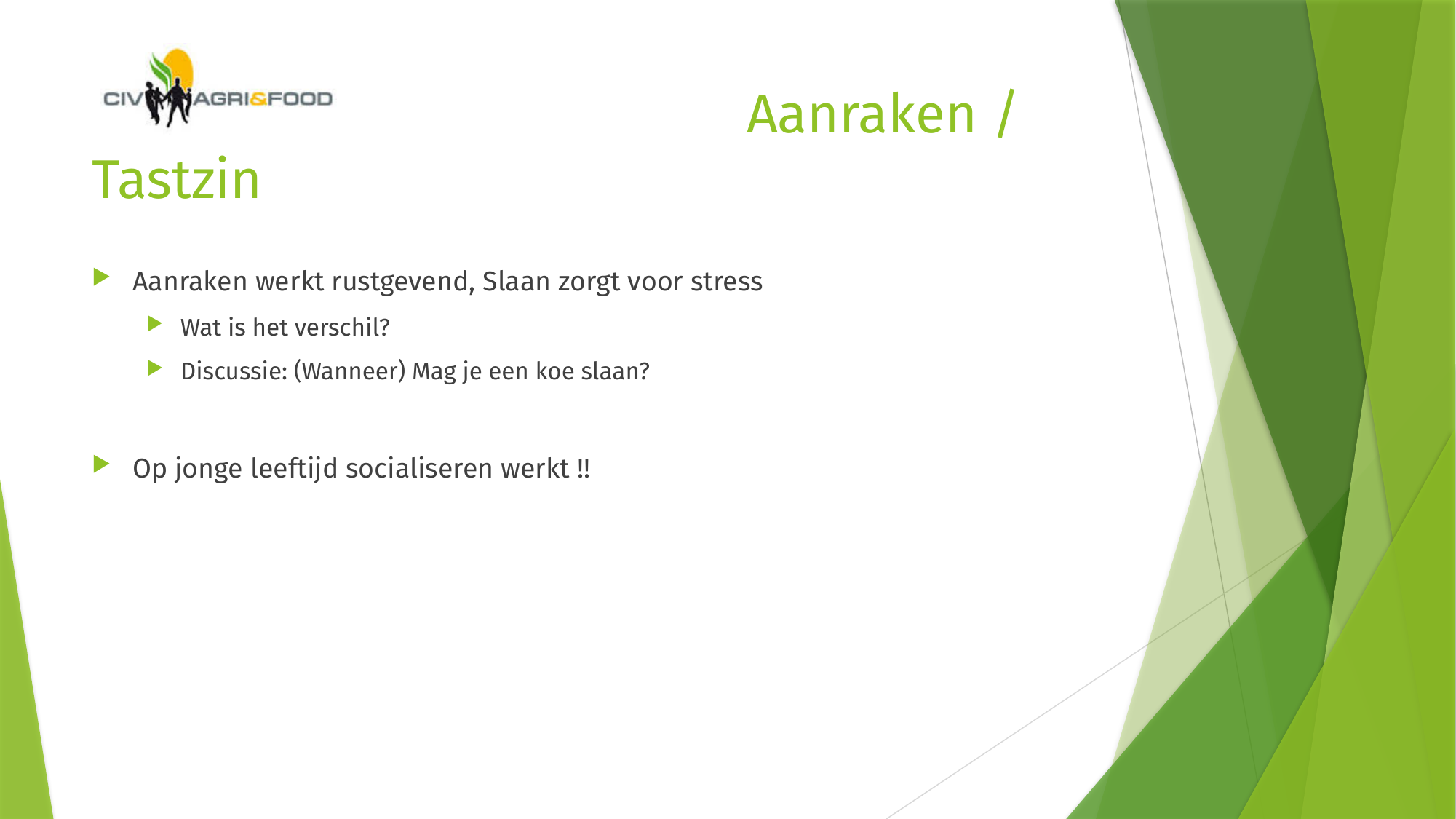

# Aanraken / Tastzin
Aanraken werkt rustgevend, Slaan zorgt voor stress
Wat is het verschil?
Discussie: (Wanneer) Mag je een koe slaan?

Op jonge leeftijd socialiseren werkt !!